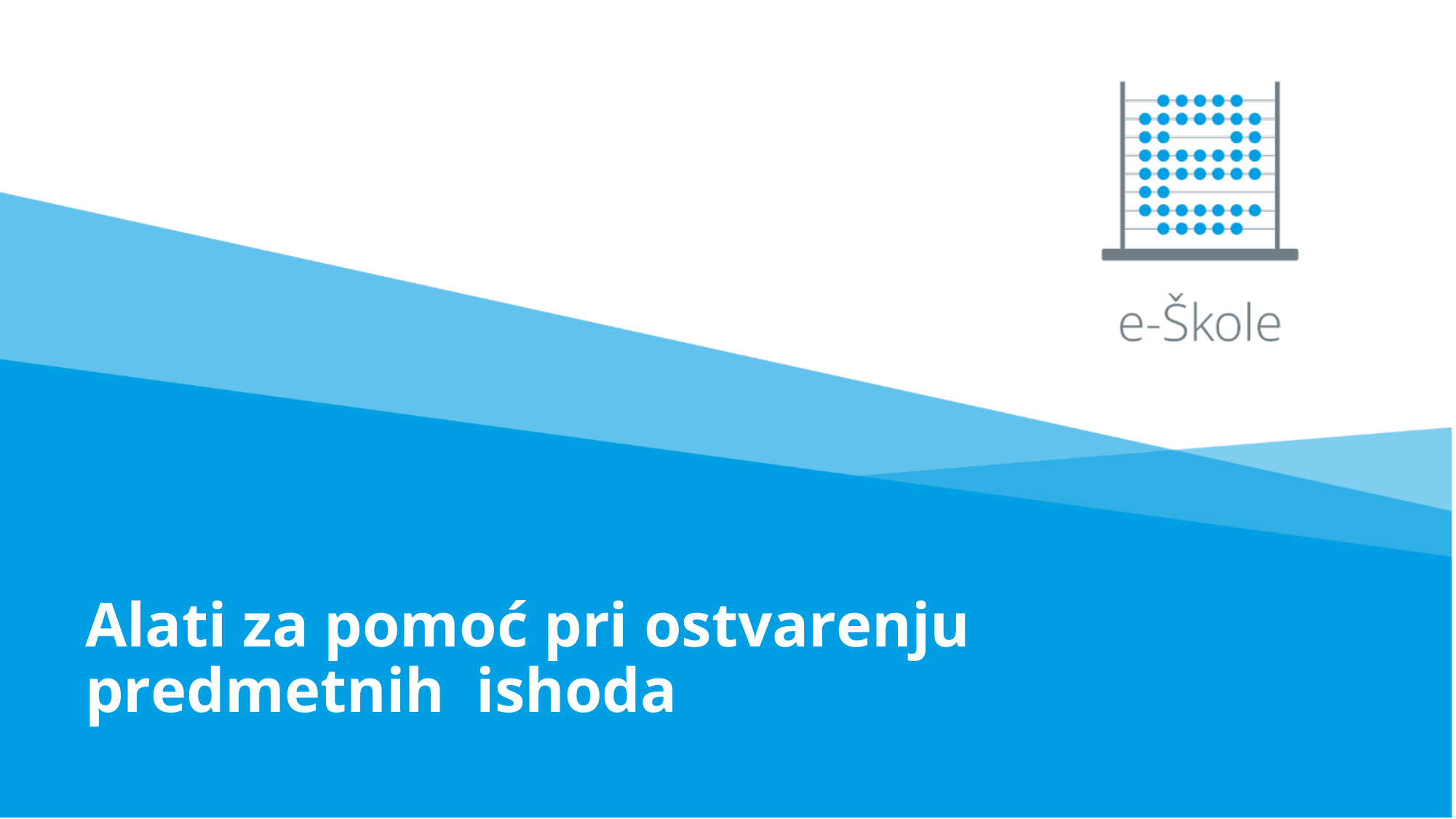

# Alati za pomoć pri ostvarenju predmetnih  ishoda